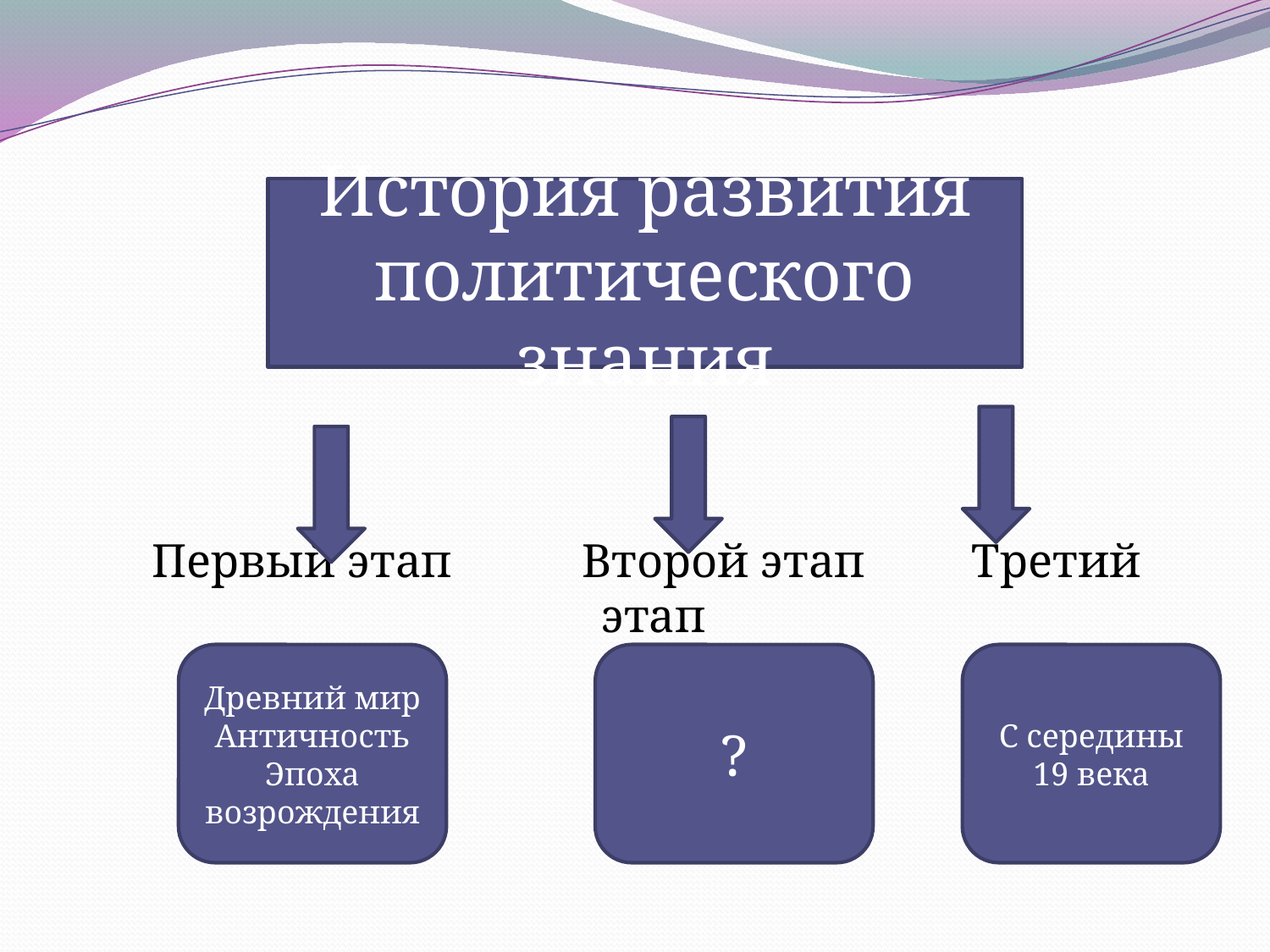

#
История развития политического знания

  Первый этап           Второй этап         Третий этап

Древний мир
Античность
Эпоха возрождения
?
С середины 19 века